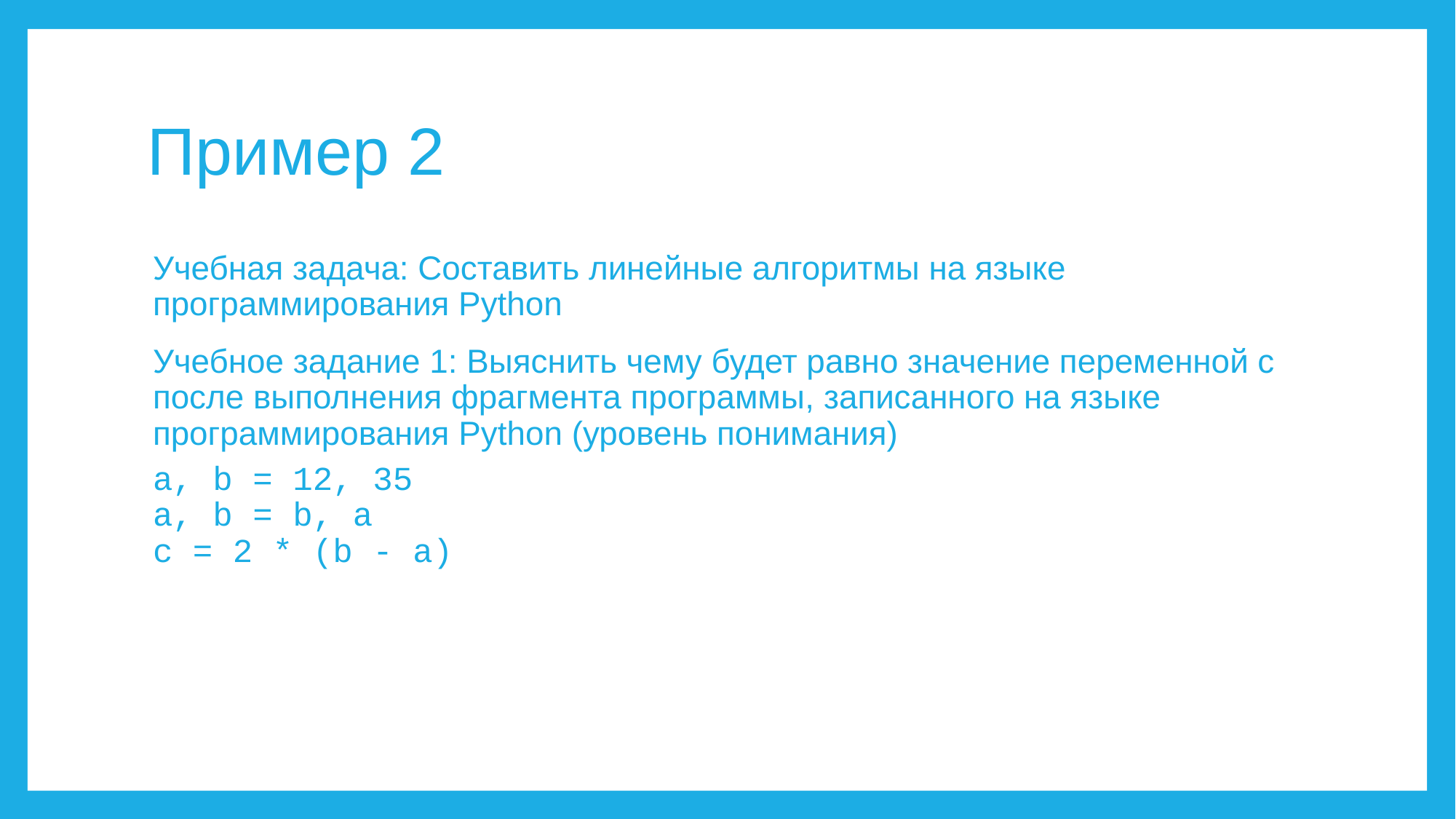

# Пример 2
Учебная задача: Составить линейные алгоритмы на языке программирования Python
Учебное задание 1: Выяснить чему будет равно значение переменной c после выполнения фрагмента программы, записанного на языке программирования Python (уровень понимания)
a, b = 12, 35
a, b = b, a
c = 2 * (b - a)